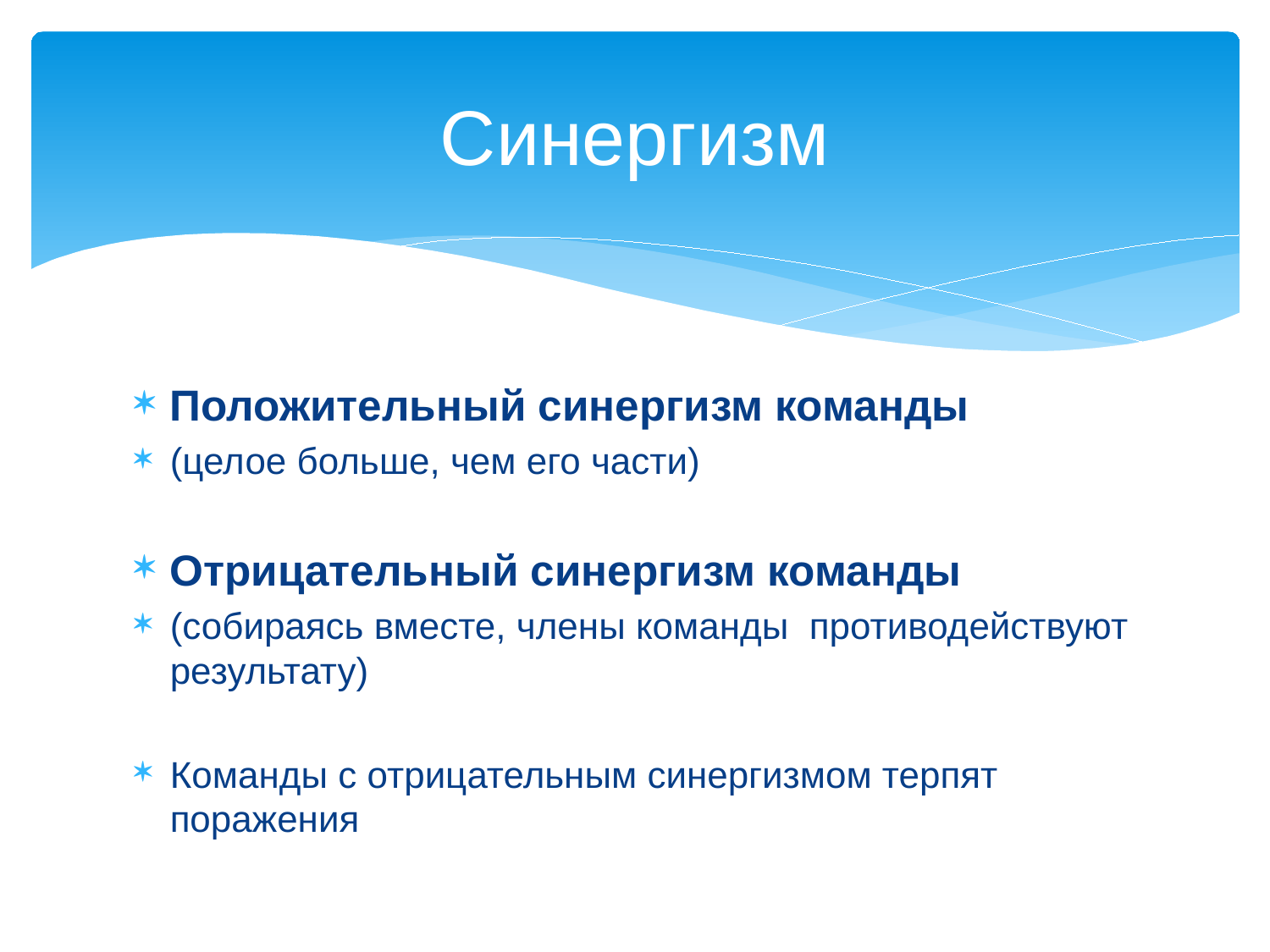

# Синергизм
Положительный синергизм команды
(целое больше, чем его части)

Отрицательный синергизм команды
(собираясь вместе, члены команды  противодействуют результату)

Команды с отрицательным синергизмом терпят поражения